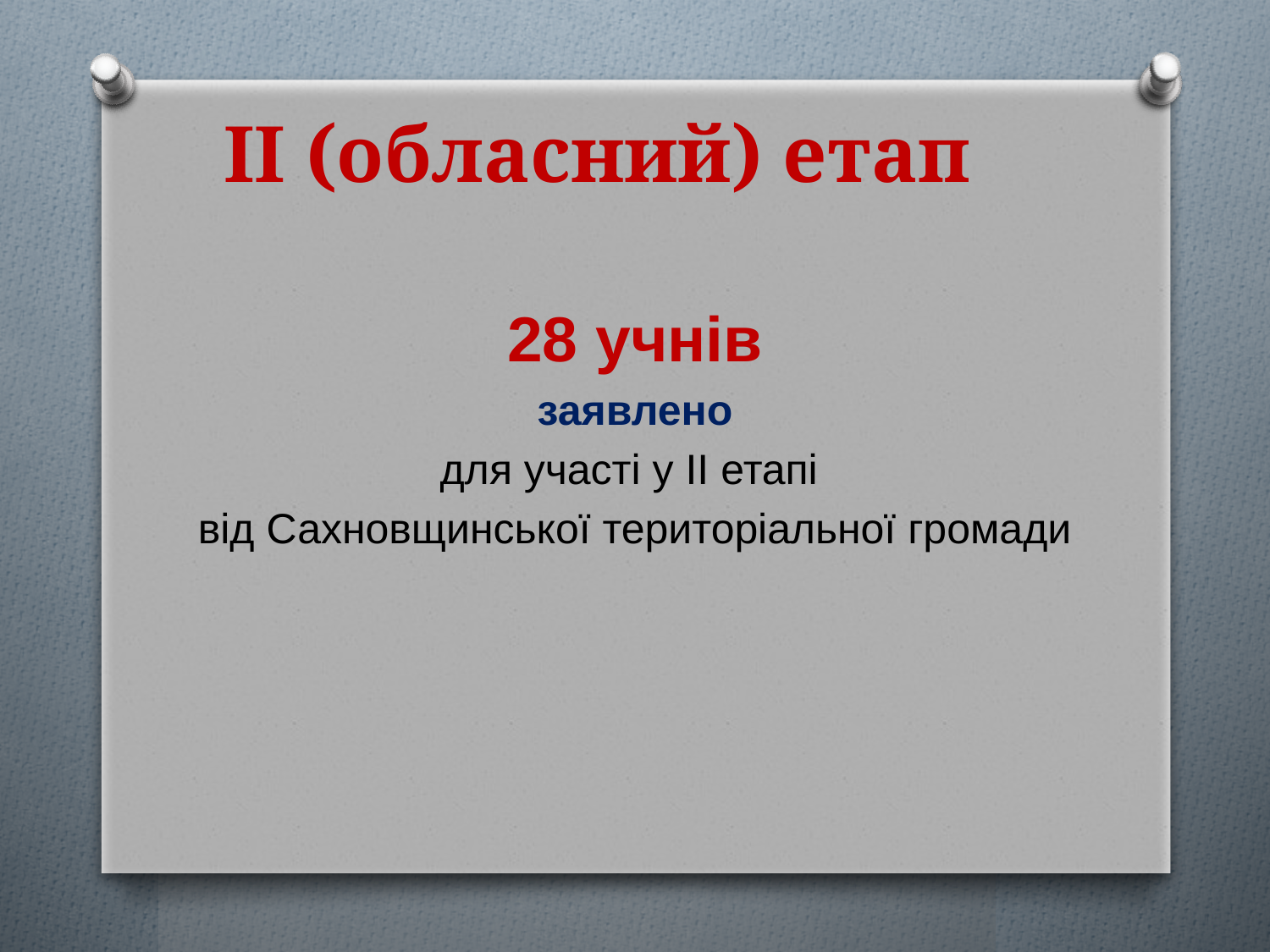

# ІІ (обласний) етап
28 учнів
 заявлено
для участі у ІІ етапі
від Сахновщинської територіальної громади